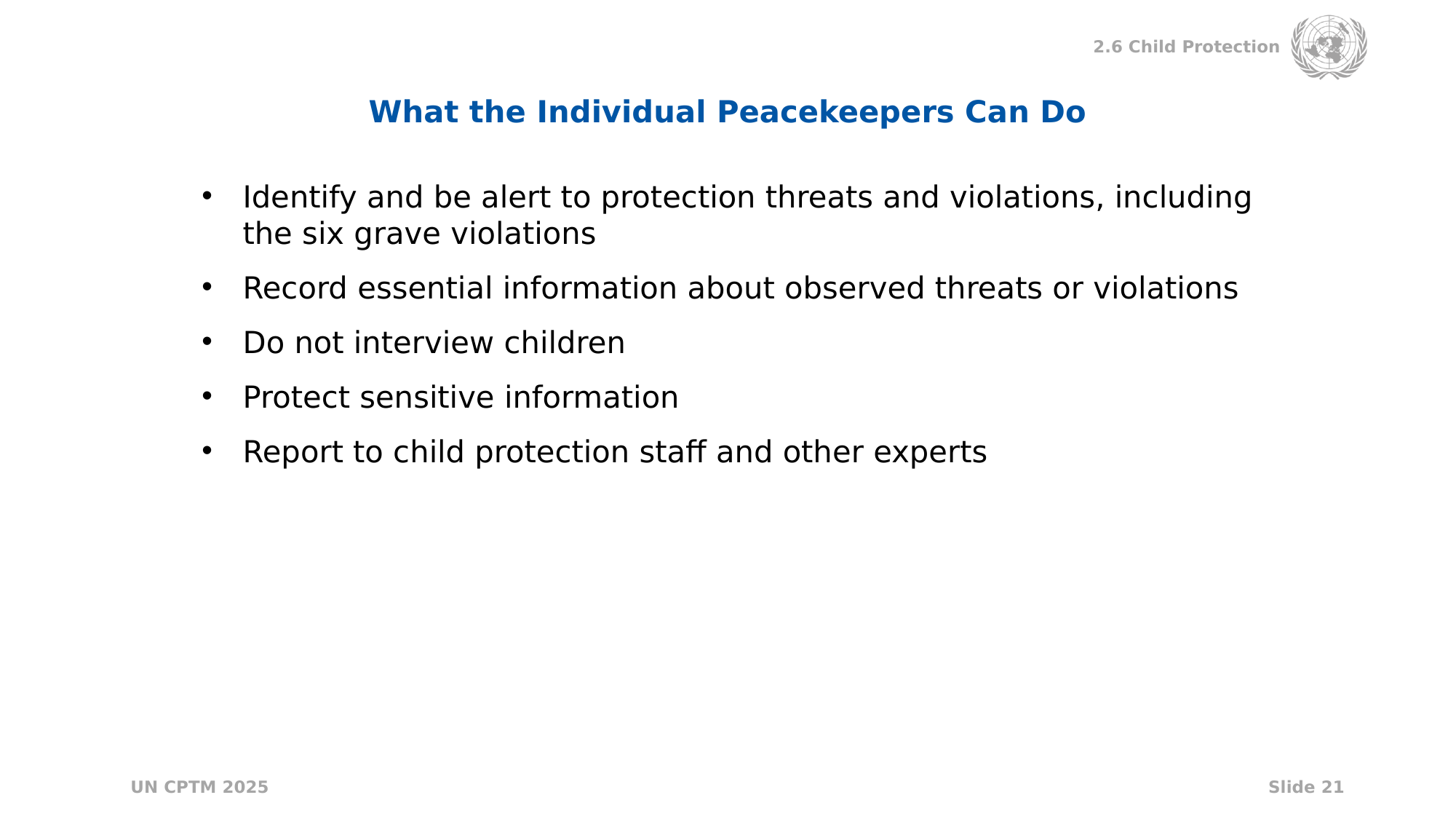

What the Individual Peacekeepers Can Do
Identify and be alert to protection threats and violations, including the six grave violations
Record essential information about observed threats or violations
Do not interview children
Protect sensitive information
Report to child protection staff and other experts